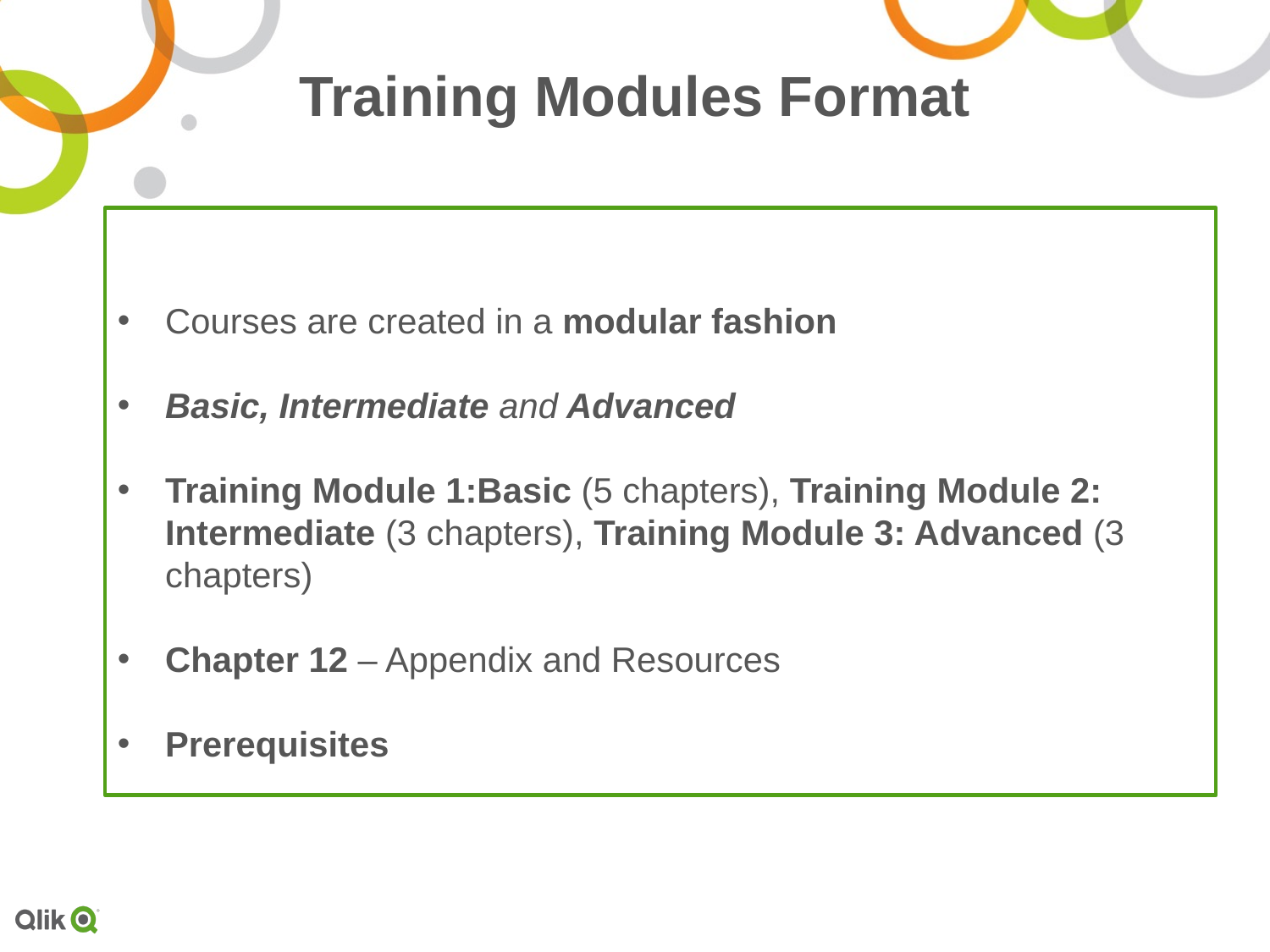

# Training Modules Format

Courses are created in a modular fashion
Basic, Intermediate and Advanced
Training Module 1:Basic (5 chapters), Training Module 2: Intermediate (3 chapters), Training Module 3: Advanced (3 chapters)
Chapter 12 – Appendix and Resources
Prerequisites